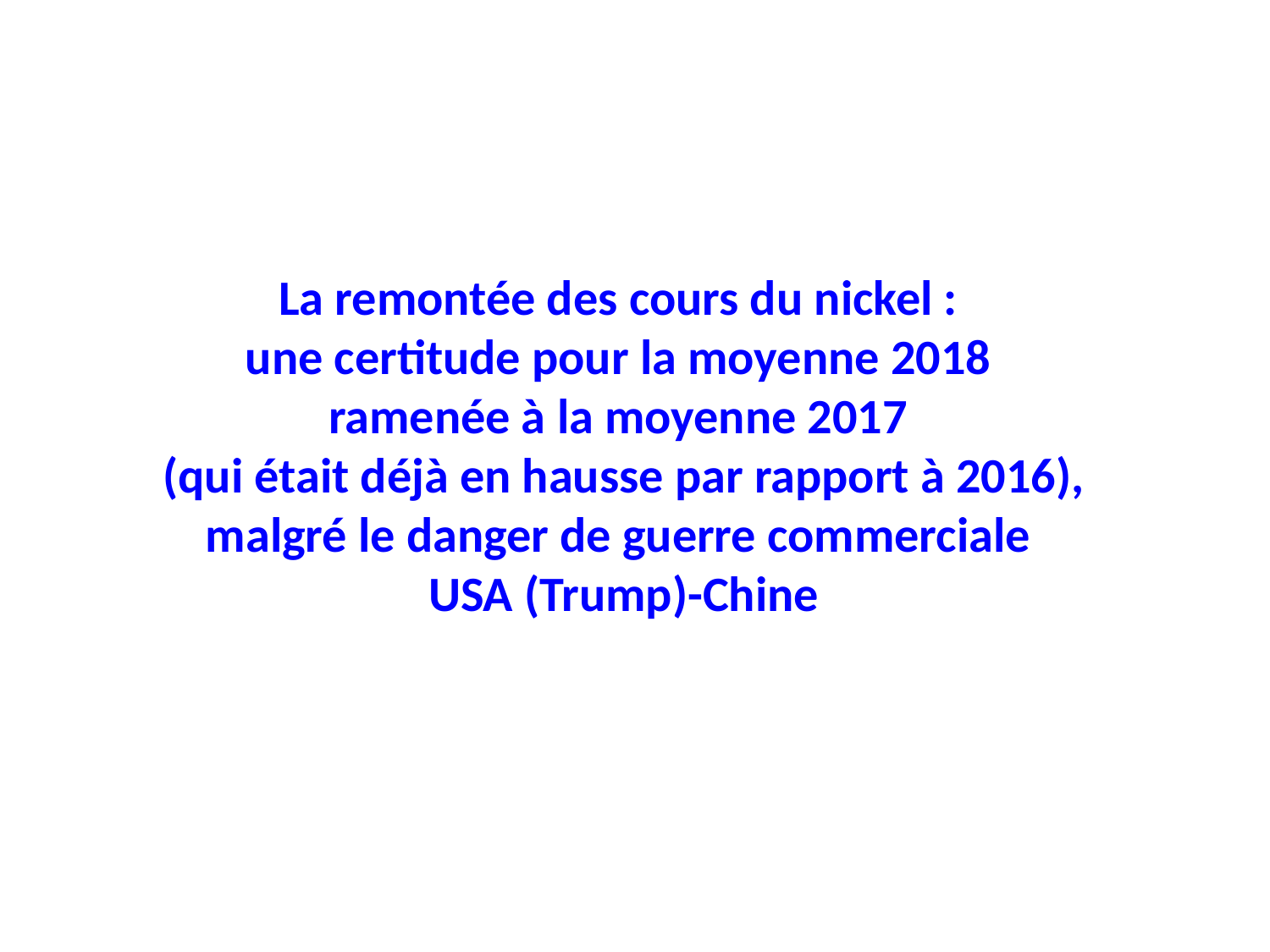

La remontée des cours du nickel :
une certitude pour la moyenne 2018
ramenée à la moyenne 2017
(qui était déjà en hausse par rapport à 2016), malgré le danger de guerre commerciale
USA (Trump)-Chine